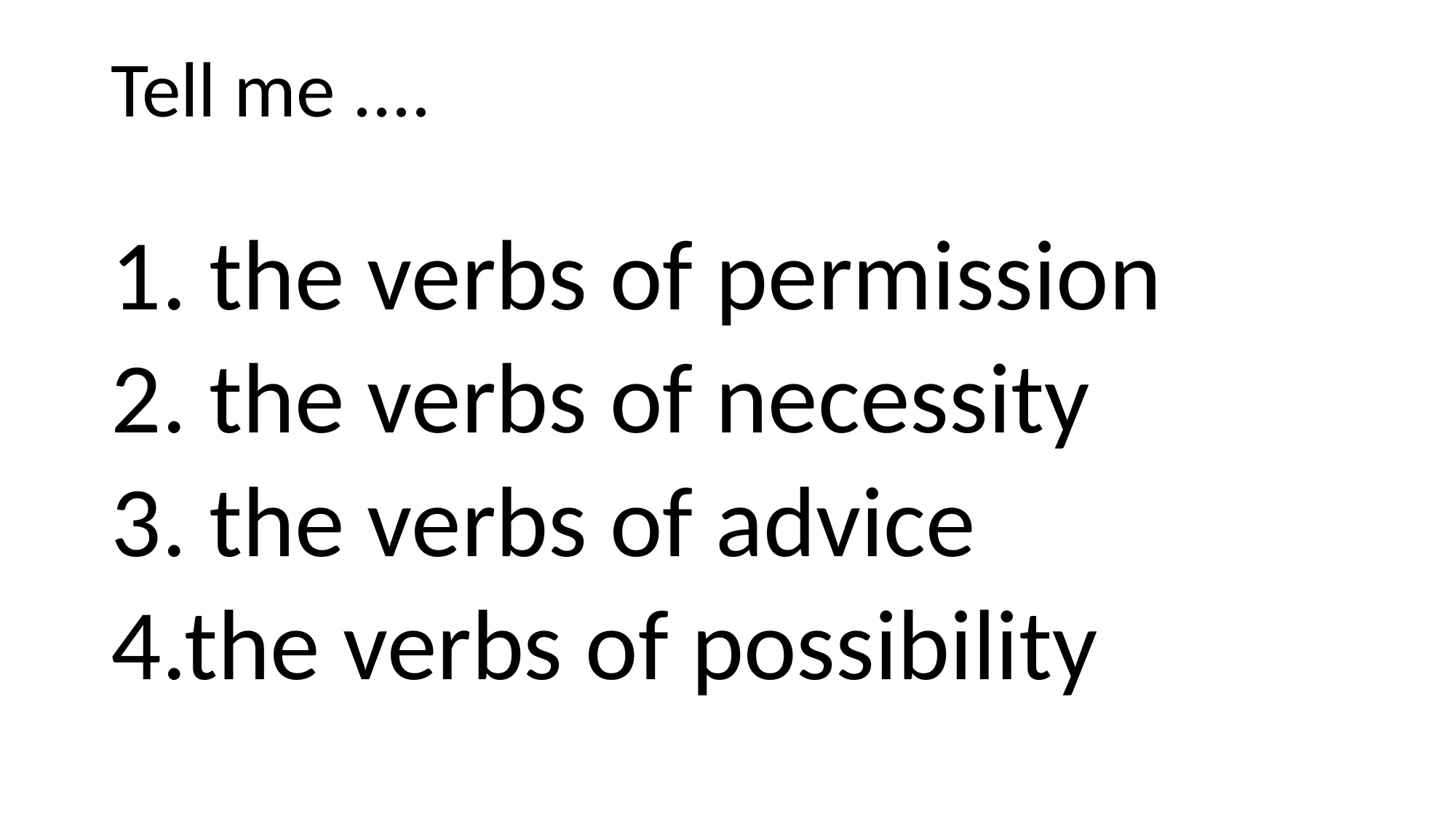

# Tell me ....
1. the verbs of permission
2. the verbs of necessity
3. the verbs of advice
4.the verbs of possibility